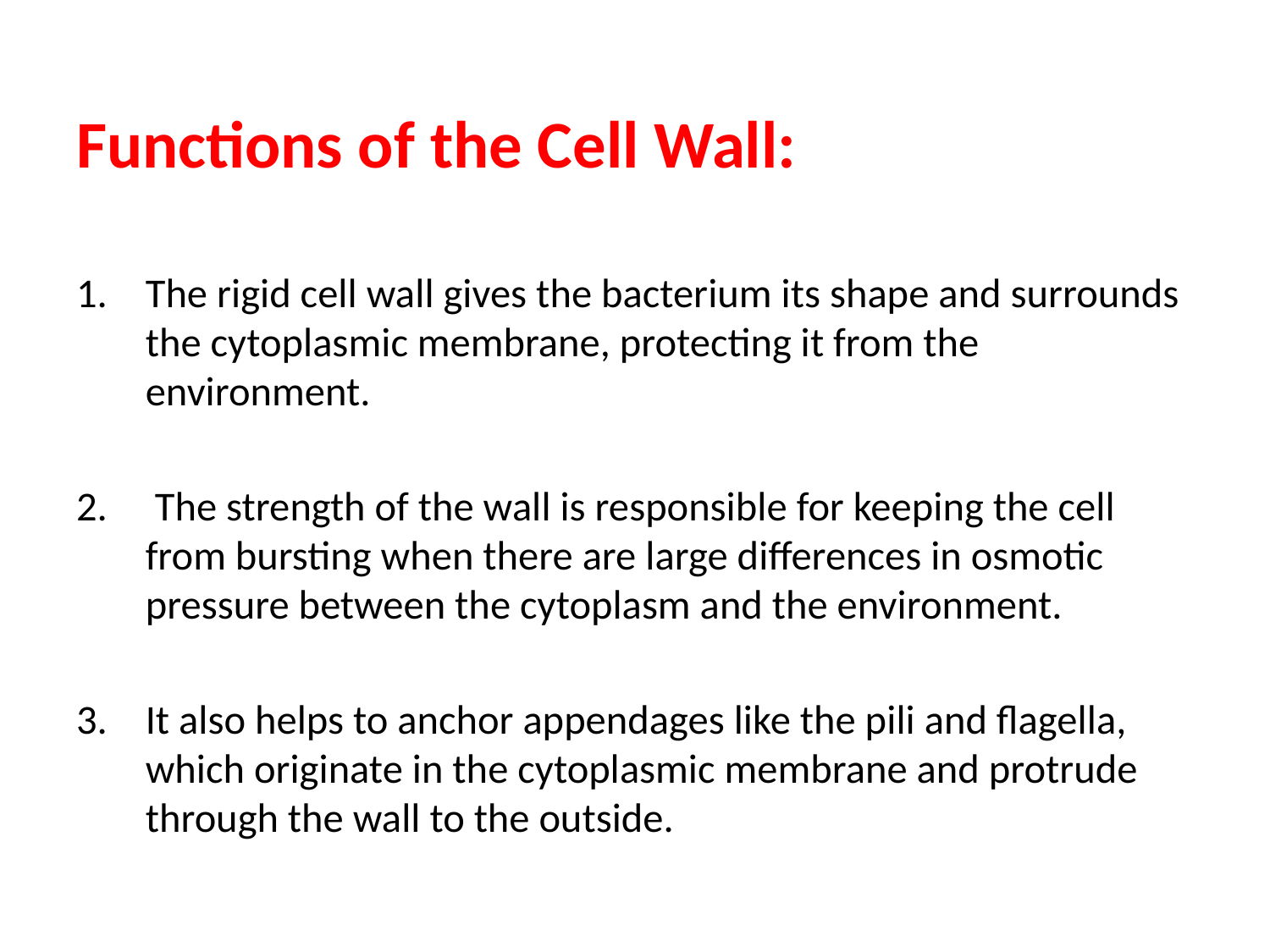

Functions of the Cell Wall:

The rigid cell wall gives the bacterium its shape and surrounds the cytoplasmic membrane, protecting it from the environment.

 The strength of the wall is responsible for keeping the cell from bursting when there are large differences in osmotic pressure between the cytoplasm and the environment.

It also helps to anchor appendages like the pili and flagella, which originate in the cytoplasmic membrane and protrude through the wall to the outside.